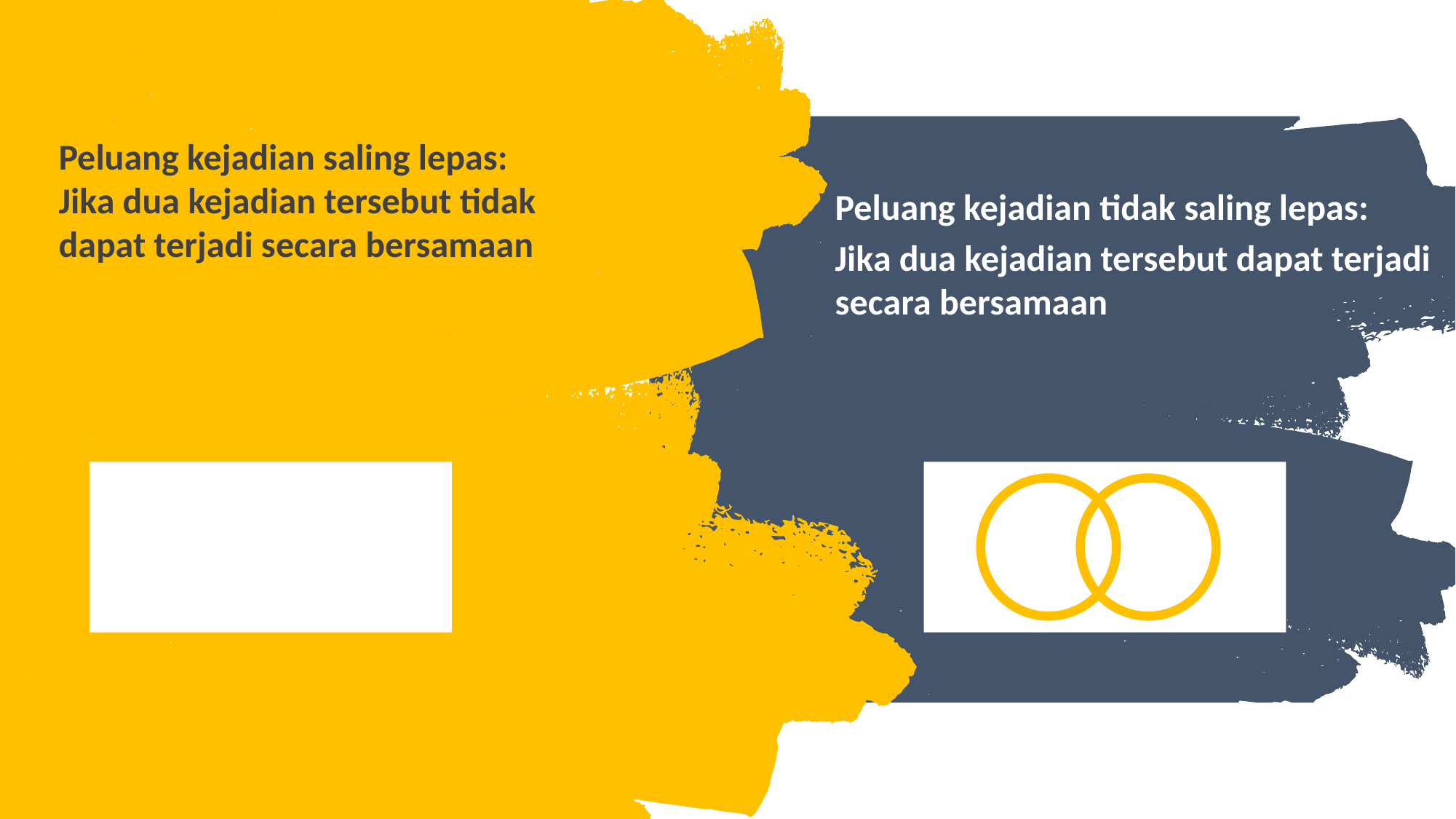

Peluang kejadian saling lepas: Jika dua kejadian tersebut tidak dapat terjadi secara bersamaan
Peluang kejadian tidak saling lepas:
Jika dua kejadian tersebut dapat terjadi secara bersamaan